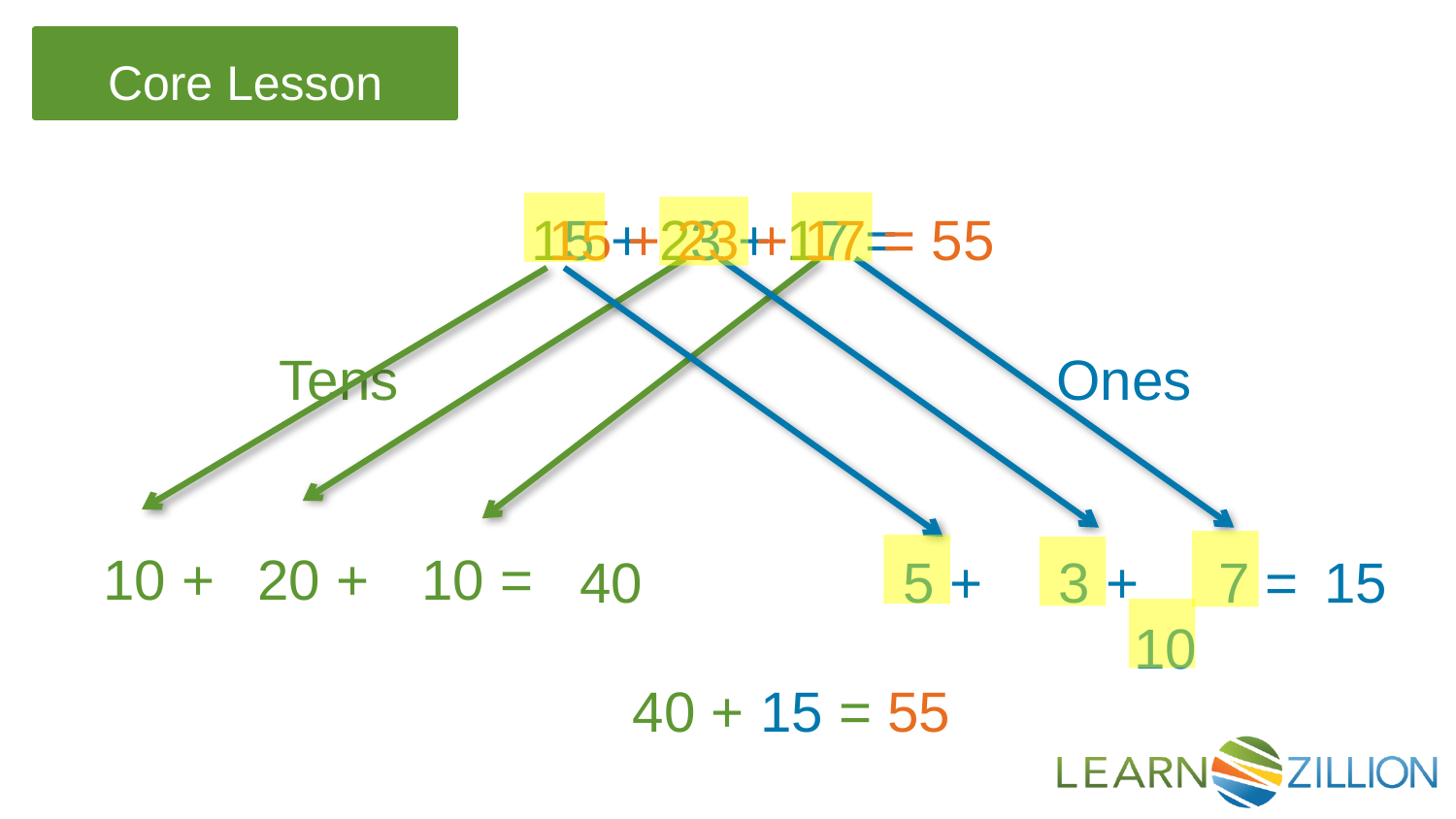

15 + 23 + 17 =
15 + 23 + 17 = 55

Tens
Ones

10 +
20 +
10 =

40
5 +
3 +
7 =
15

10
40 + 15 = 55